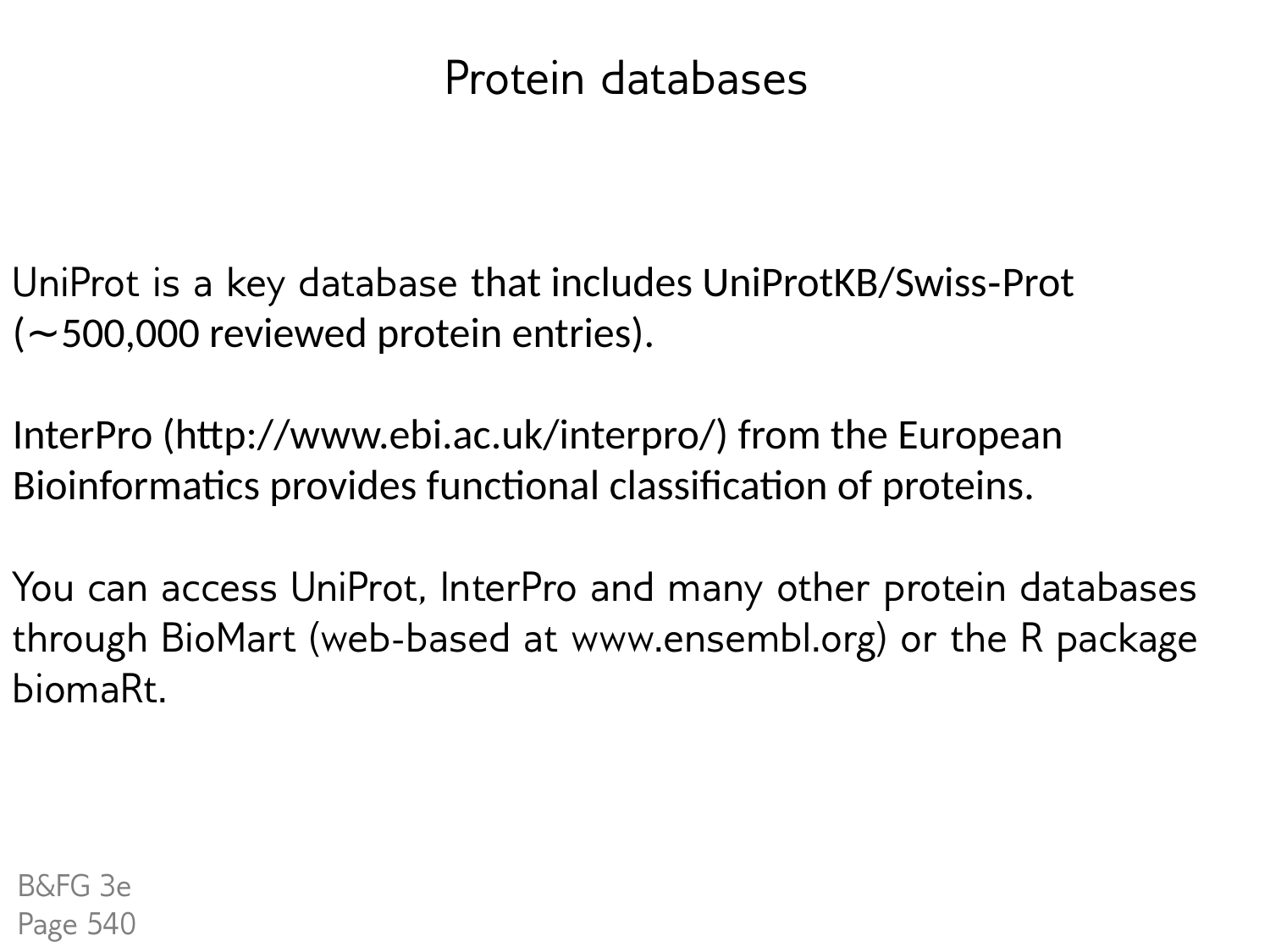

Protein databases
UniProt is a key database that includes UniProtKB/Swiss‐Prot (∼500,000 reviewed protein entries).

InterPro (http://www.ebi.ac.uk/interpro/) from the European Bioinformatics provides functional classification of proteins.

You can access UniProt, InterPro and many other protein databases through BioMart (web-based at www.ensembl.org) or the R package biomaRt.
B&FG 3e
Page 540